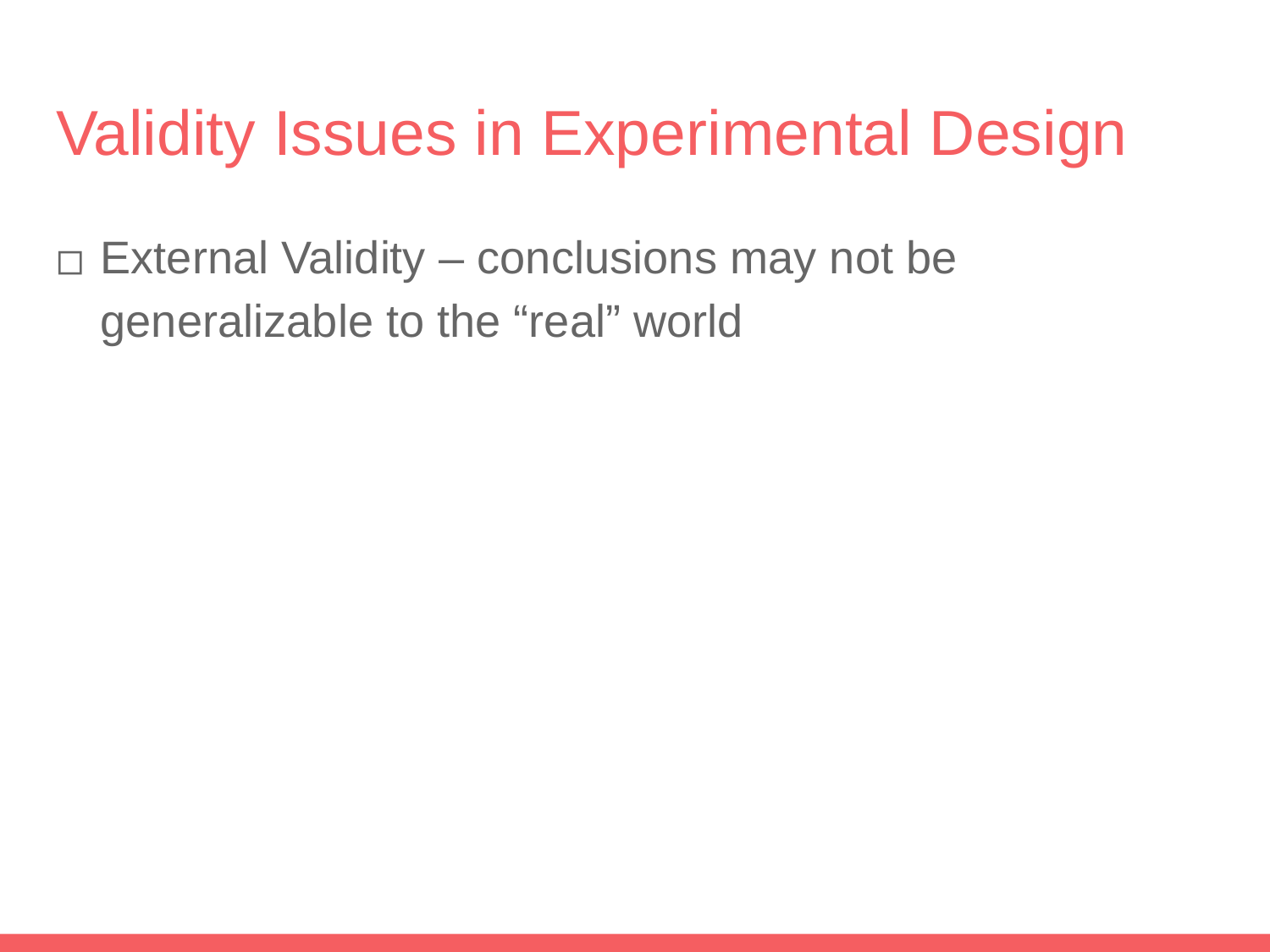

# Validity Issues in Experimental Design
External Validity – conclusions may not be generalizable to the “real” world